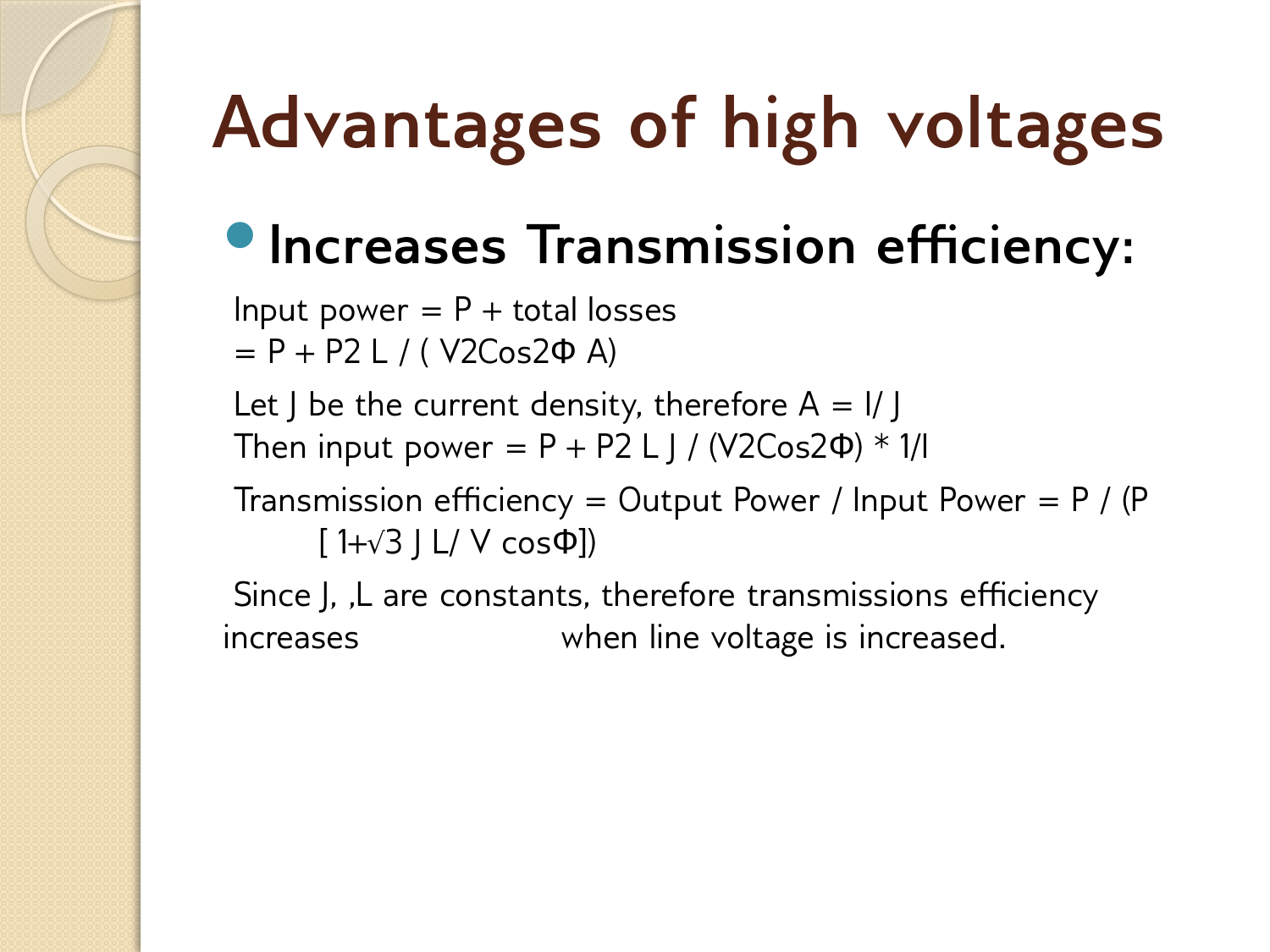

# Advantages of high voltages
Increases Transmission efficiency:
 Input power = P + total losses
 = P + P2 L / ( V2Cos2Ф A)
 Let J be the current density, therefore A = I/ J
 Then input power = P + P2 L J / (V2Cos2Ф) * 1/I
 Transmission efficiency = Output Power / Input Power = P / (P                 [ 1+√3 J L/ V cosФ])
 Since J, ,L are constants, therefore transmissions efficiency increases                   when line voltage is increased.